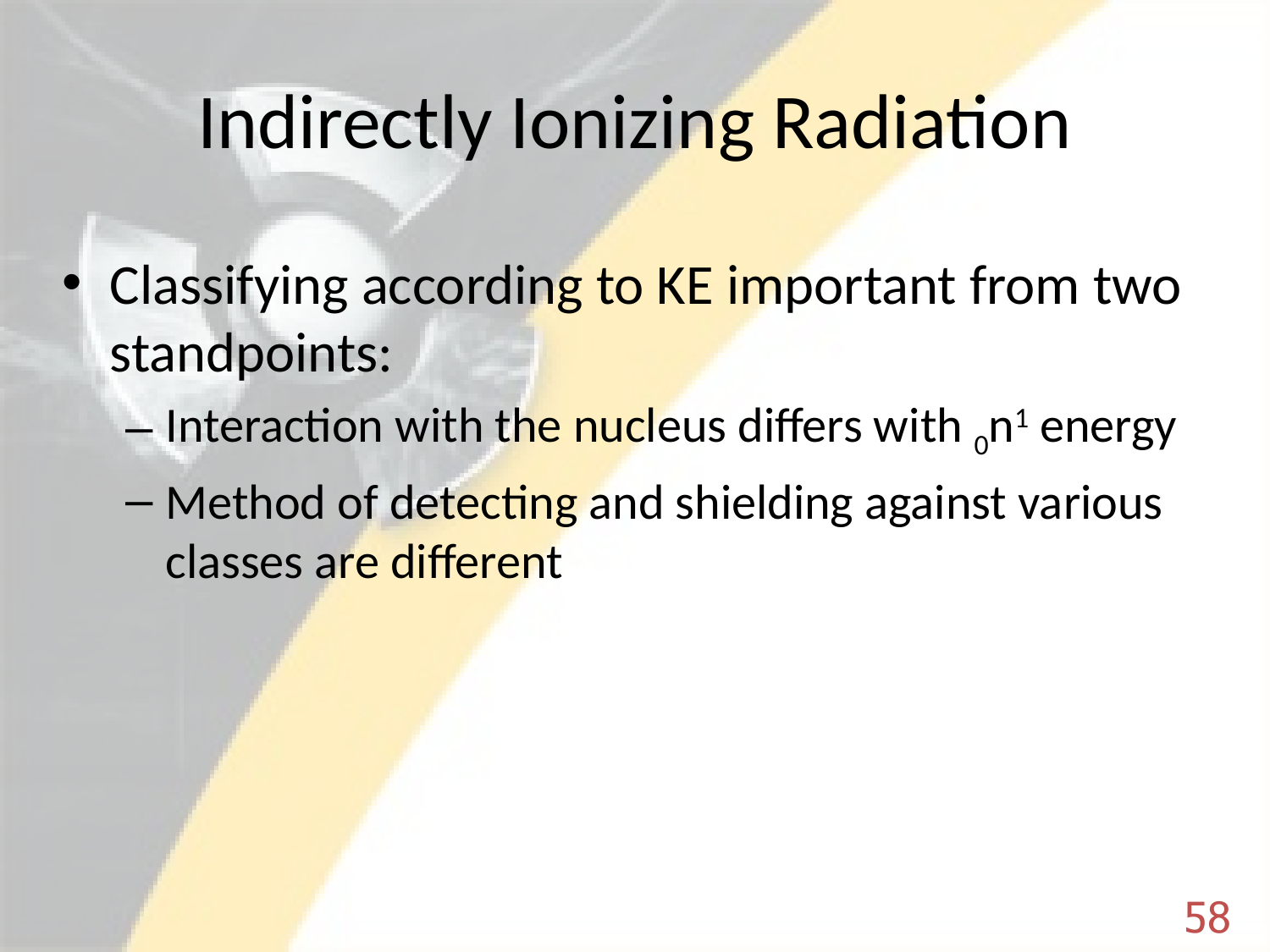

# Indirectly Ionizing Radiation
Classifying according to KE important from two standpoints:
Interaction with the nucleus differs with 0n1 energy
Method of detecting and shielding against various classes are different